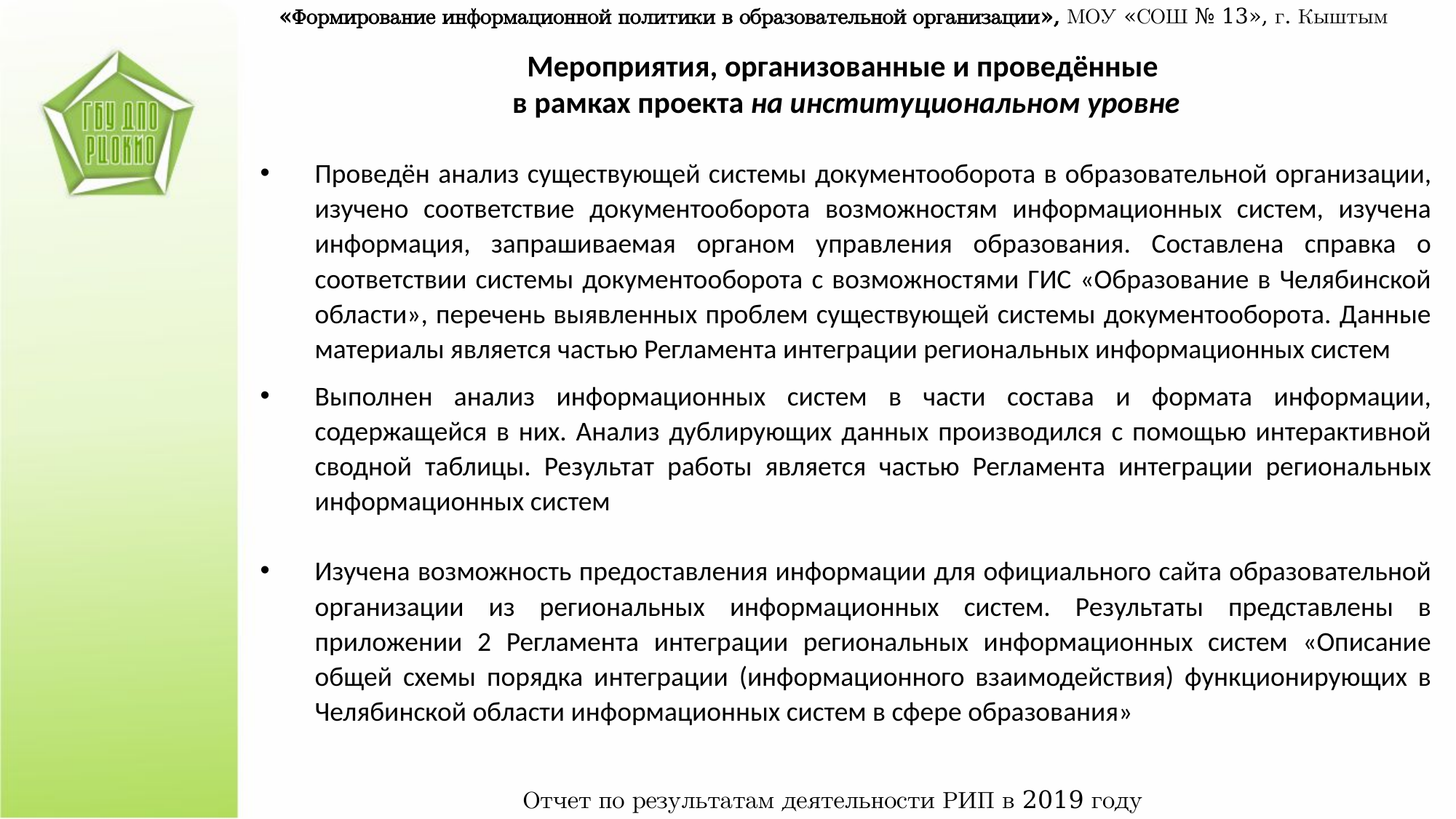

«Формирование информационной политики в образовательной организации», МОУ «СОШ № 13», г. Кыштым
Мероприятия, организованные и проведённые
в рамках проекта на институциональном уровне

Проведён анализ существующей системы документооборота в образовательной организации, изучено соответствие документооборота возможностям информационных систем, изучена информация, запрашиваемая органом управления образования. Составлена справка о соответствии системы документооборота с возможностями ГИС «Образование в Челябинской области», перечень выявленных проблем существующей системы документооборота. Данные материалы является частью Регламента интеграции региональных информационных систем
Выполнен анализ информационных систем в части состава и формата информации, содержащейся в них. Анализ дублирующих данных производился с помощью интерактивной сводной таблицы. Результат работы является частью Регламента интеграции региональных информационных систем

Изучена возможность предоставления информации для официального сайта образовательной организации из региональных информационных систем. Результаты представлены в приложении 2 Регламента интеграции региональных информационных систем «Описание общей схемы порядка интеграции (информационного взаимодействия) функционирующих в Челябинской области информационных систем в сфере образования»
Отчет по результатам деятельности РИП в 2019 году